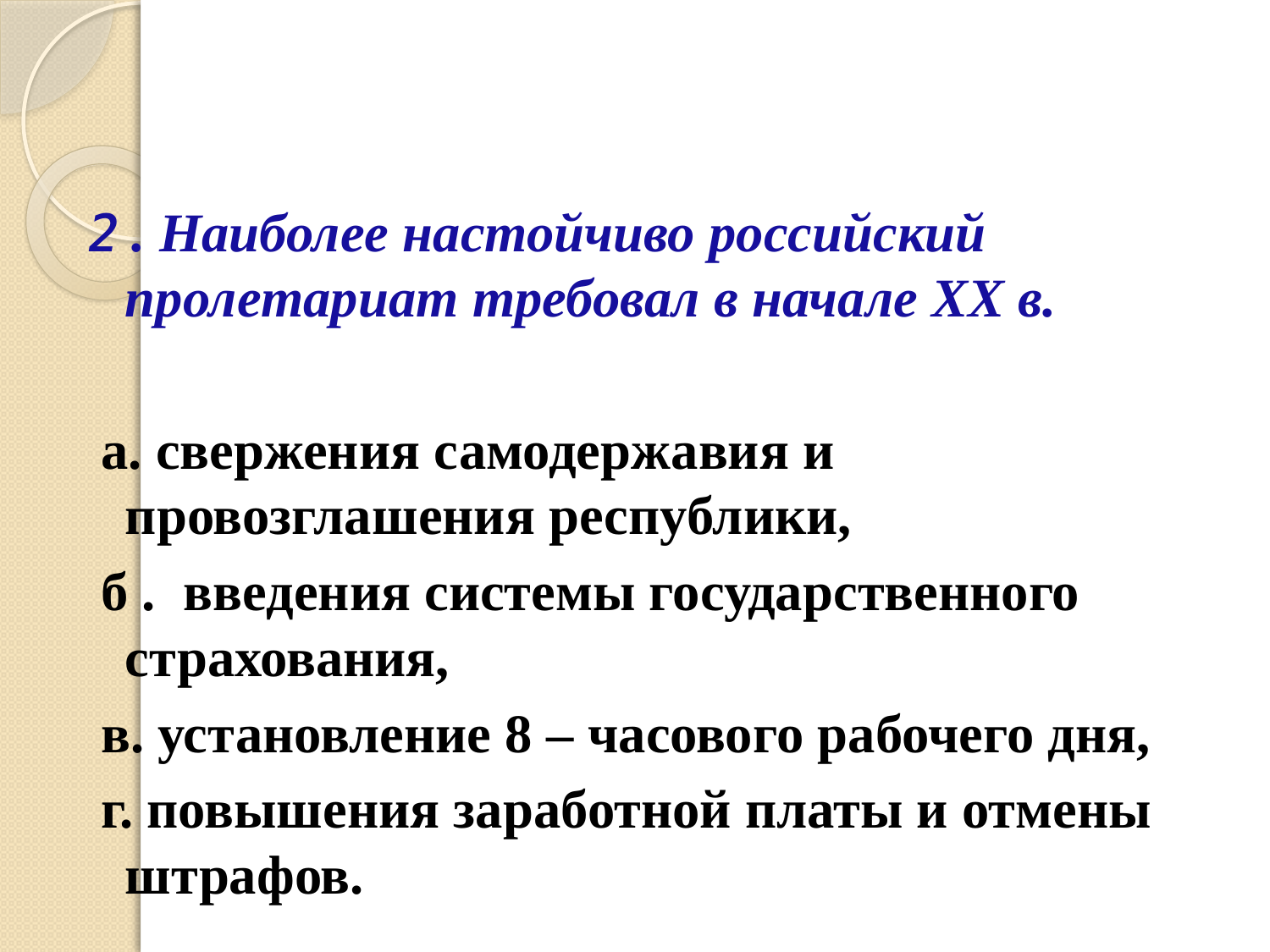

2 . Наиболее настойчиво российский пролетариат требовал в начале XX в.

 а. свержения самодержавия и провозглашения республики,
 б .  введения системы государственного страхования,
 в. установление 8 – часового рабочего дня,
 г. повышения заработной платы и отмены штрафов.